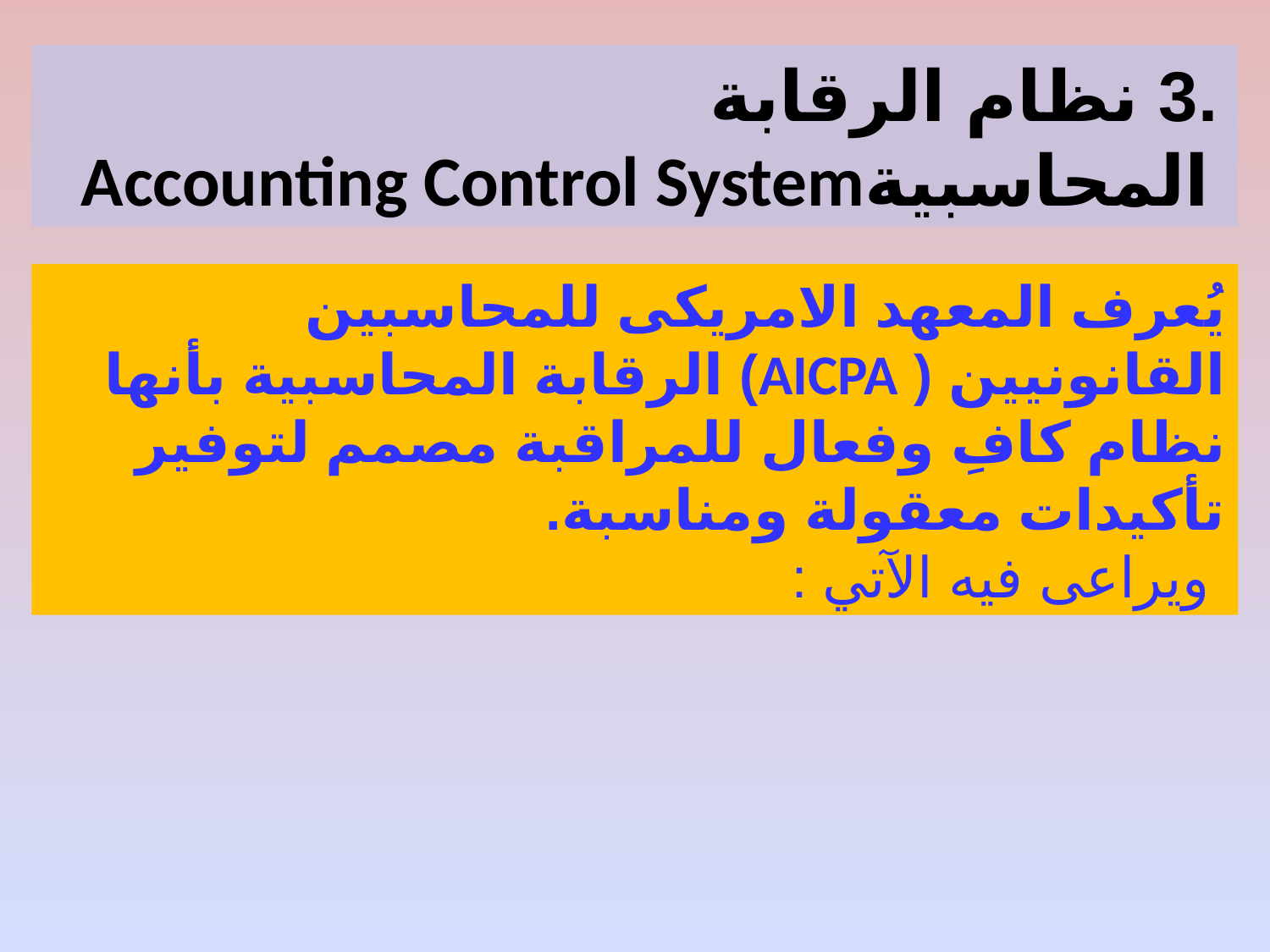

.3 نظام الرقابة المحاسبيةAccounting Control System
يُعرف المعهد الامريكى للمحاسبين القانونيين ( AICPA) الرقابة المحاسبية بأنها نظام كافِ وفعال للمراقبة مصمم لتوفير تأكيدات معقولة ومناسبة.
 ويراعى فيه الآتي :